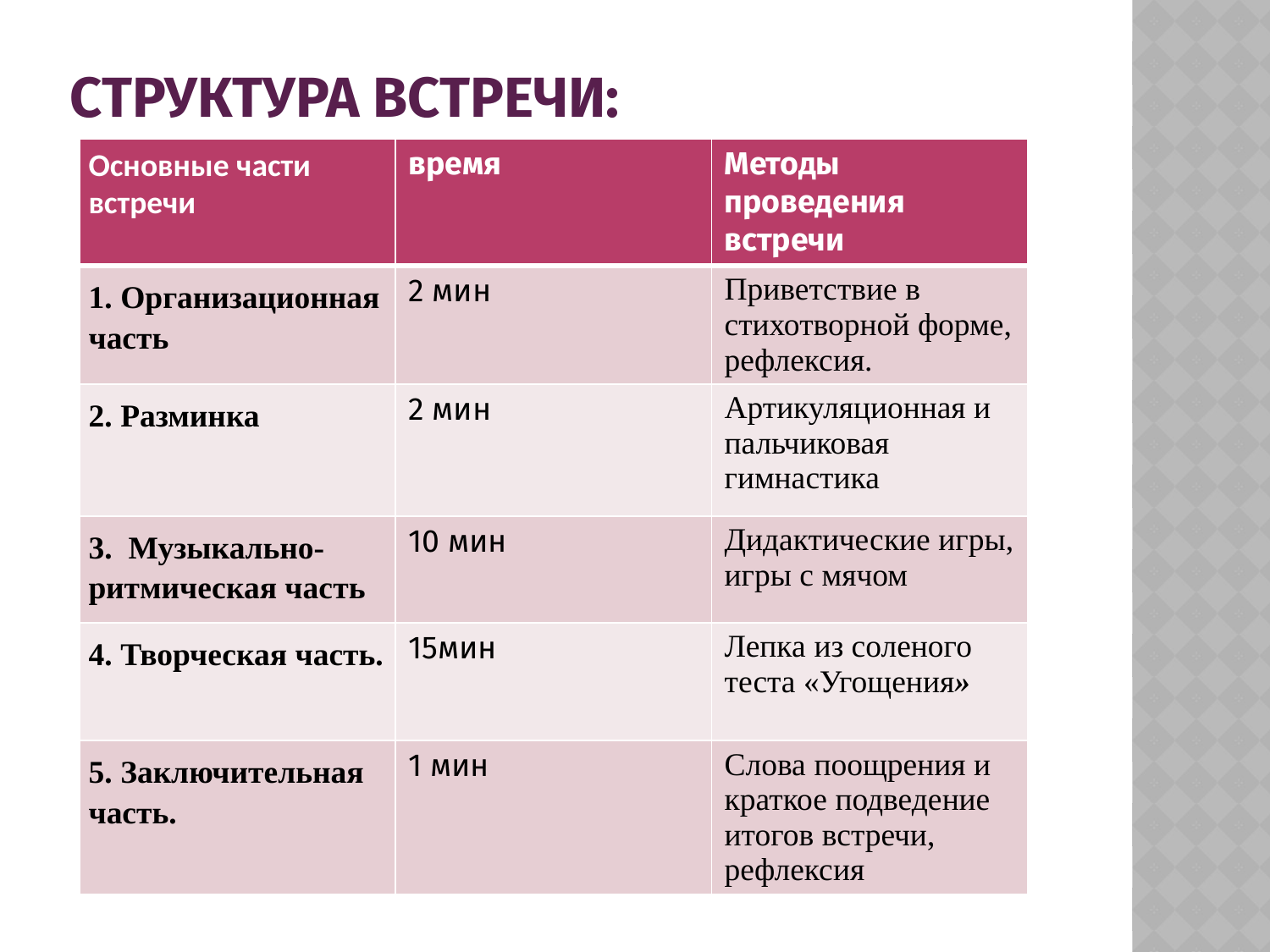

# Структура встречи:
| Основные части встречи | время | Методы проведения встречи |
| --- | --- | --- |
| 1. Организационная часть | 2 мин | Приветствие в стихотворной форме, рефлексия. |
| 2. Разминка | 2 мин | Артикуляционная и пальчиковая гимнастика |
| 3. Музыкально-ритмическая часть | 10 мин | Дидактические игры, игры с мячом |
| 4. Творческая часть. | 15мин | Лепка из соленого теста «Угощения» |
| 5. Заключительная часть. | 1 мин | Слова поощрения и краткое подведение итогов встречи, рефлексия |